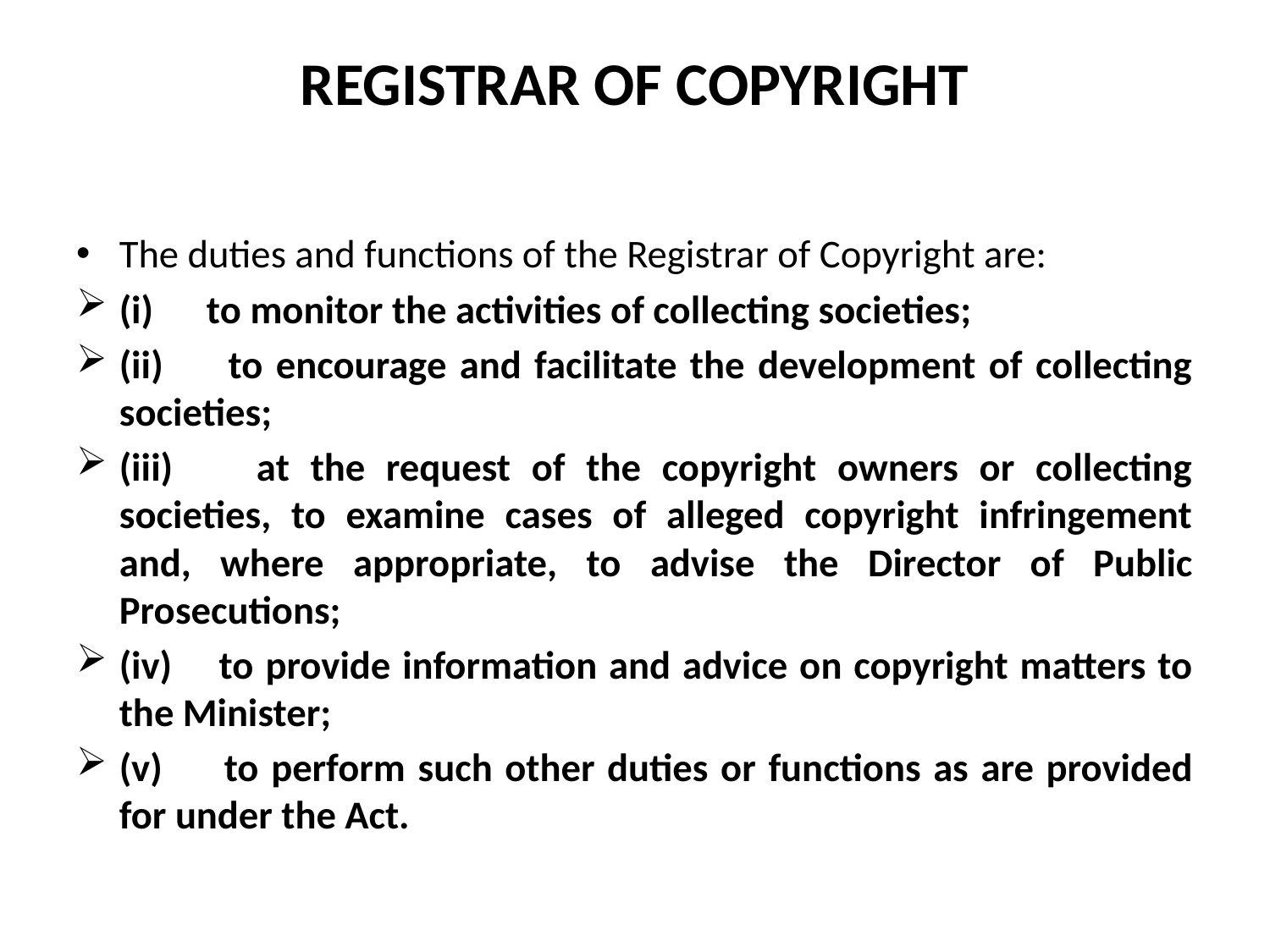

# REGISTRAR OF COPYRIGHT
The duties and functions of the Registrar of Copyright are:
(i)      to monitor the activities of collecting societies;
(ii)     to encourage and facilitate the development of collecting societies;
(iii)    at the request of the copyright owners or collecting societies, to examine cases of alleged copyright infringement and, where appropriate, to advise the Director of Public Prosecutions;
(iv)    to provide information and advice on copyright matters to the Minister;
(v)     to perform such other duties or functions as are provided for under the Act.